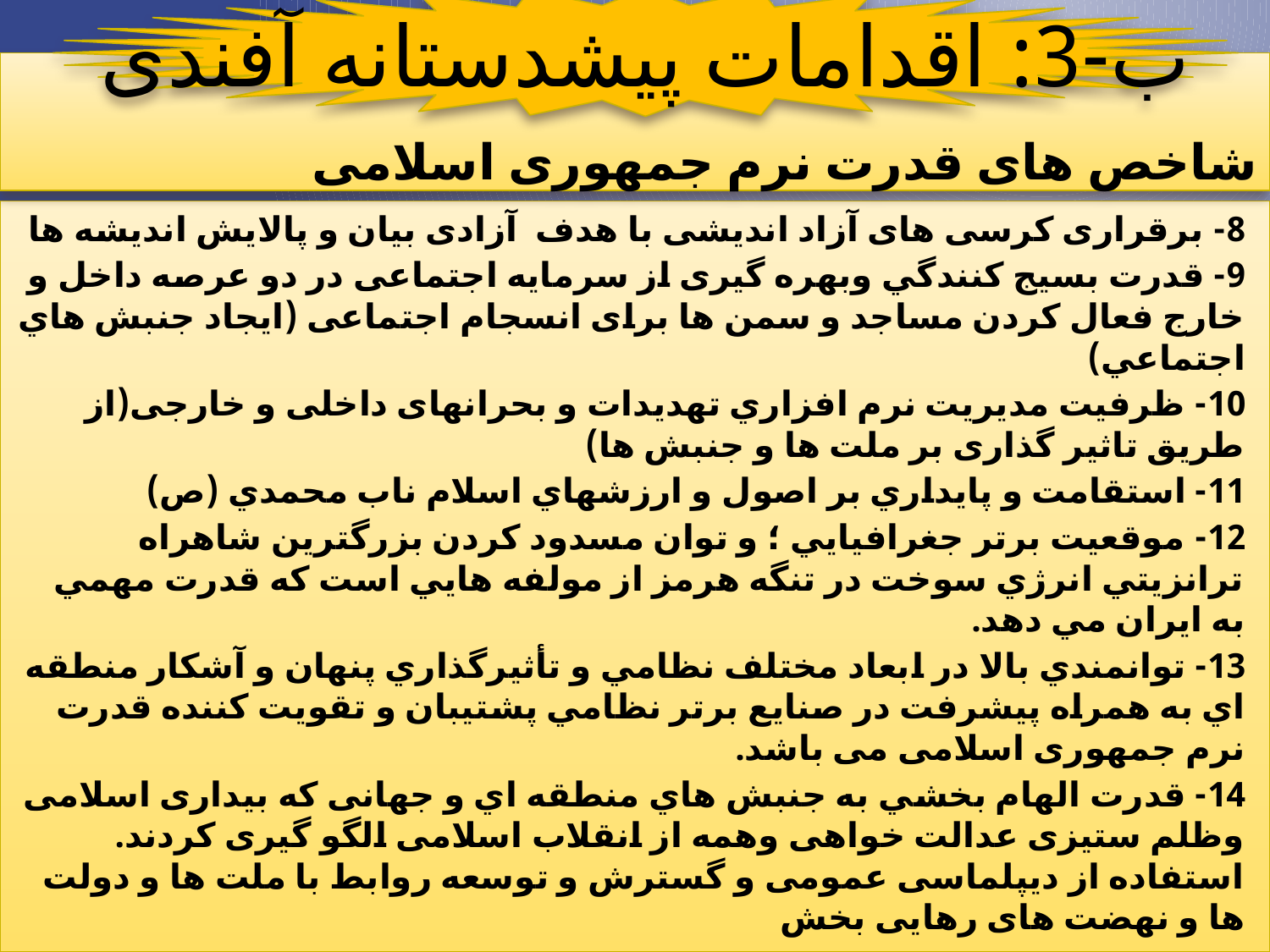

ب-3: اقدامات پیشدستانه آفندی
# شاخص های قدرت نرم جمهوری اسلامی
8- برقراری کرسی های آزاد اندیشی با هدف  آزادی بیان و پالایش اندیشه ها
9- قدرت بسيج كنندگي وبهره گیری از سرمایه اجتماعی در دو عرصه داخل و خارج فعال کردن مساجد و سمن ها برای انسجام اجتماعی (ايجاد جنبش هاي اجتماعي)
10- ظرفيت مديريت نرم افزاري تهديدات و بحرانهای داخلی و خارجی(از طریق تاثیر گذاری بر ملت ها و جنبش ها)
11- استقامت و پايداري بر اصول و ارزشهاي اسلام ناب محمدي (ص)
12- موقعيت برتر جغرافيايي ؛ و توان مسدود كردن بزرگترين شاهراه ترانزيتي انرژي سوخت در تنگه هرمز از مولفه هايي است كه قدرت مهمي به ايران مي دهد.
13- توانمندي بالا در ابعاد مختلف نظامي و تأثيرگذاري پنهان و آشكار منطقه اي به همراه پيشرفت در صنايع برتر نظامي پشتیبان و تقویت کننده قدرت نرم جمهوری اسلامی می باشد.
14- قدرت الهام بخشي به جنبش هاي منطقه اي و جهانی که بیداری اسلامی وظلم ستیزی عدالت خواهی وهمه از انقلاب اسلامی الگو گیری کردند. استفاده از دیپلماسی عمومی و گسترش و توسعه روابط با ملت ها و دولت ها و نهضت های رهایی بخش